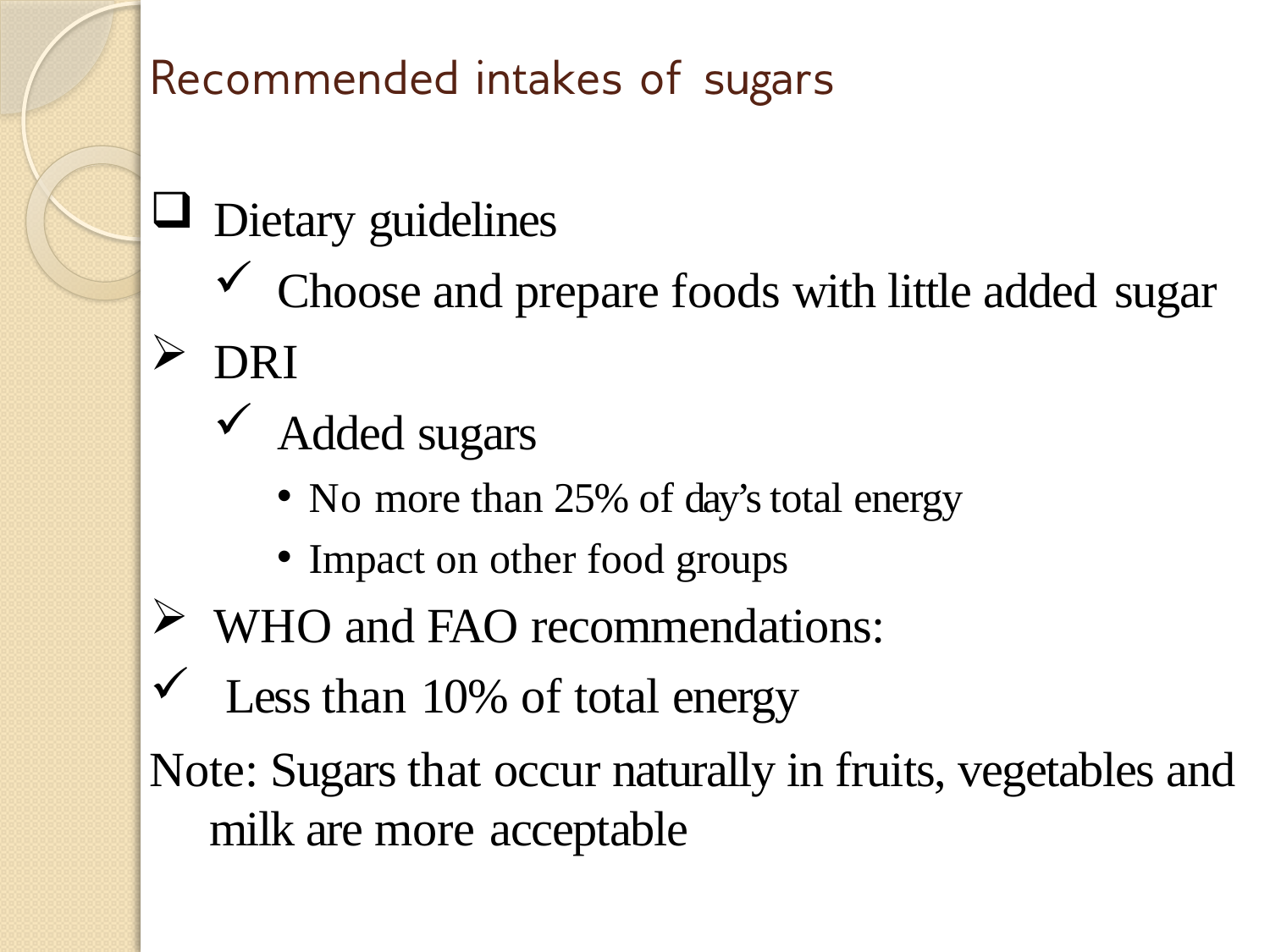

# Recommended intakes of	sugars
Dietary guidelines
Choose and prepare foods with little added sugar
DRI
Added sugars
No more than 25% of day’s total energy
Impact on other food groups
WHO and FAO recommendations:
 Less than 10% of total energy
Note: Sugars that occur naturally in fruits, vegetables and  milk are more acceptable